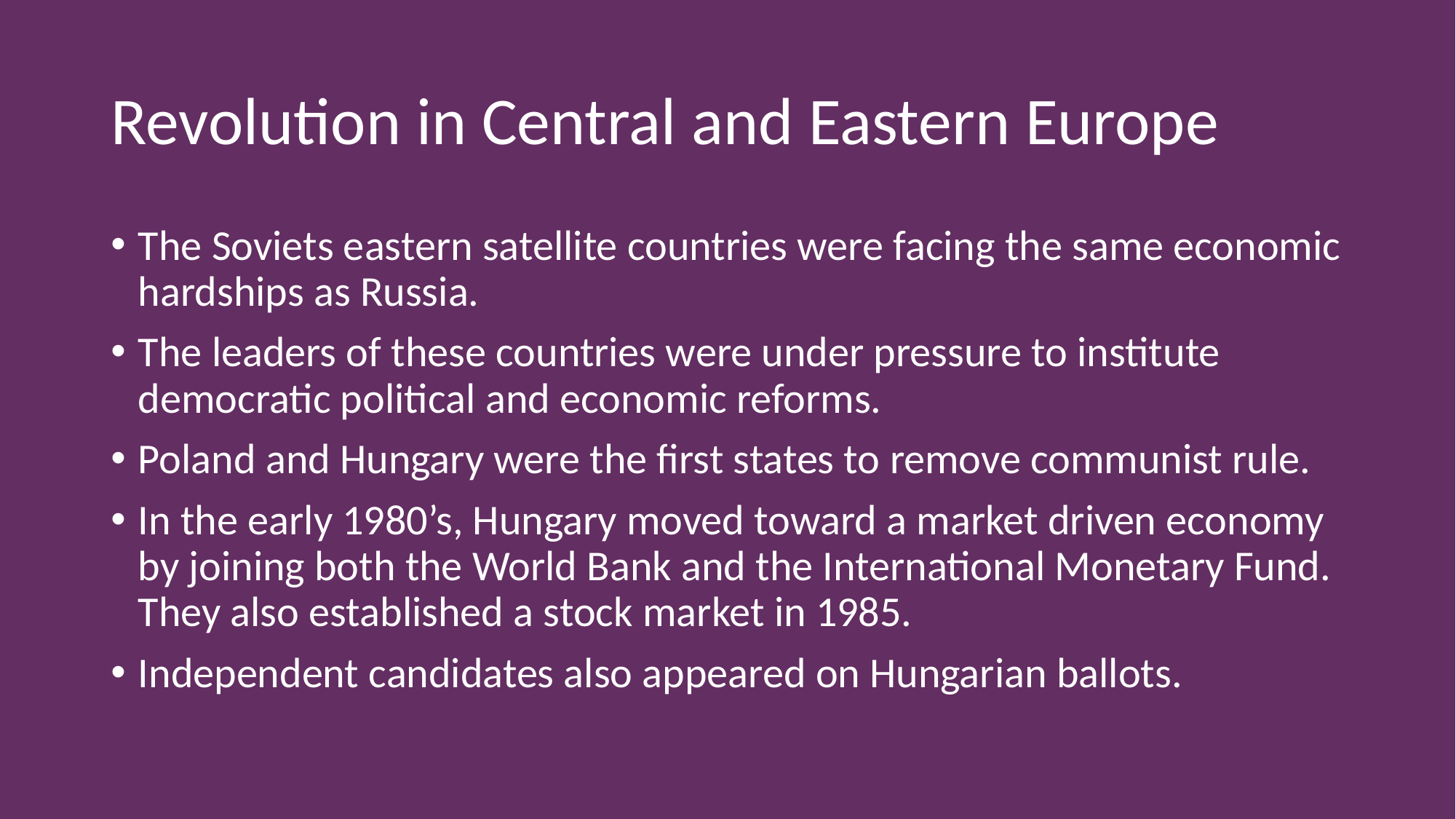

# Revolution in Central and Eastern Europe
The Soviets eastern satellite countries were facing the same economic hardships as Russia.
The leaders of these countries were under pressure to institute democratic political and economic reforms.
Poland and Hungary were the first states to remove communist rule.
In the early 1980’s, Hungary moved toward a market driven economy by joining both the World Bank and the International Monetary Fund.  They also established a stock market in 1985.
Independent candidates also appeared on Hungarian ballots.